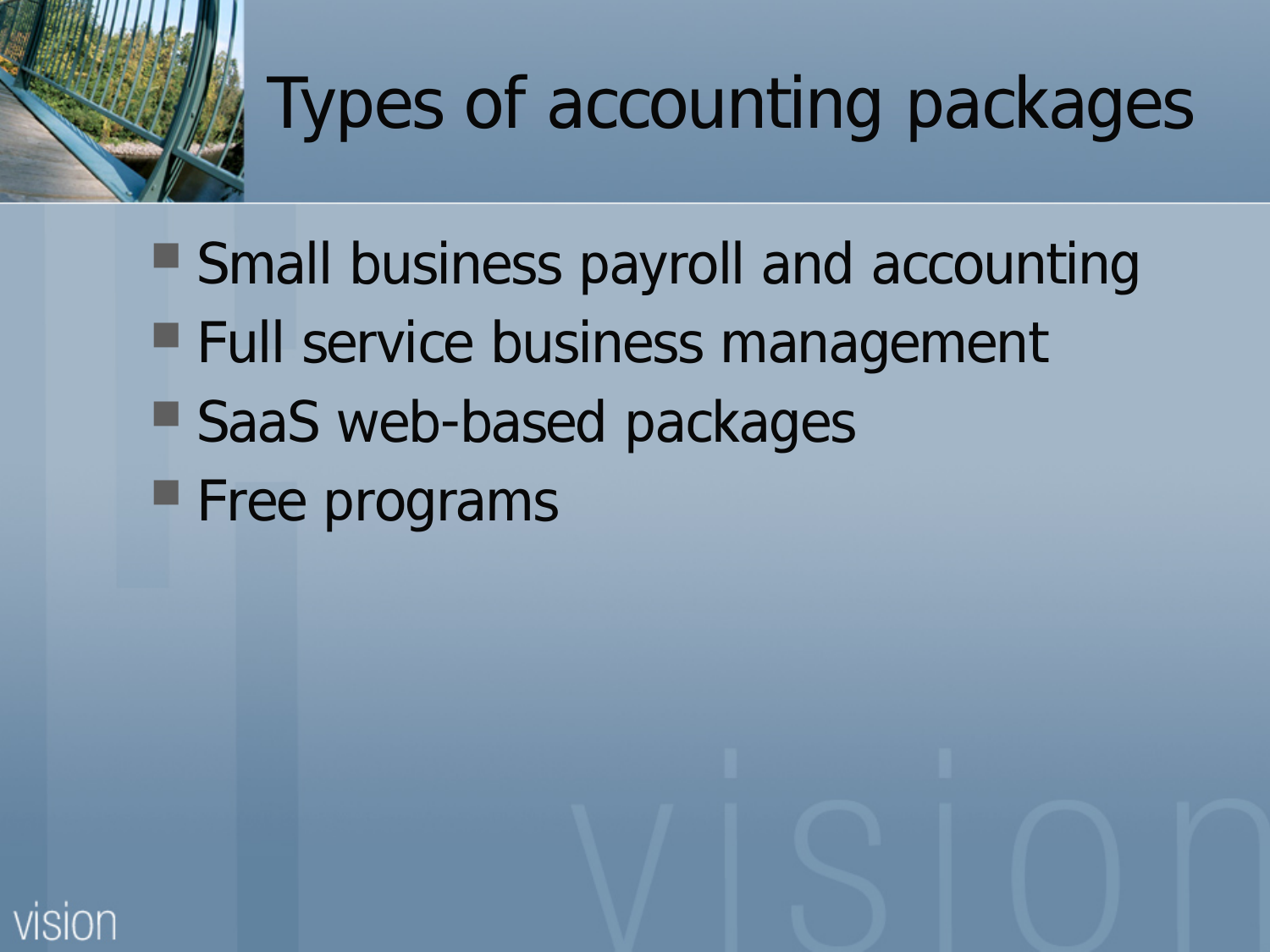

# Types of accounting packages
Small business payroll and accounting
Full service business management
SaaS web-based packages
Free programs